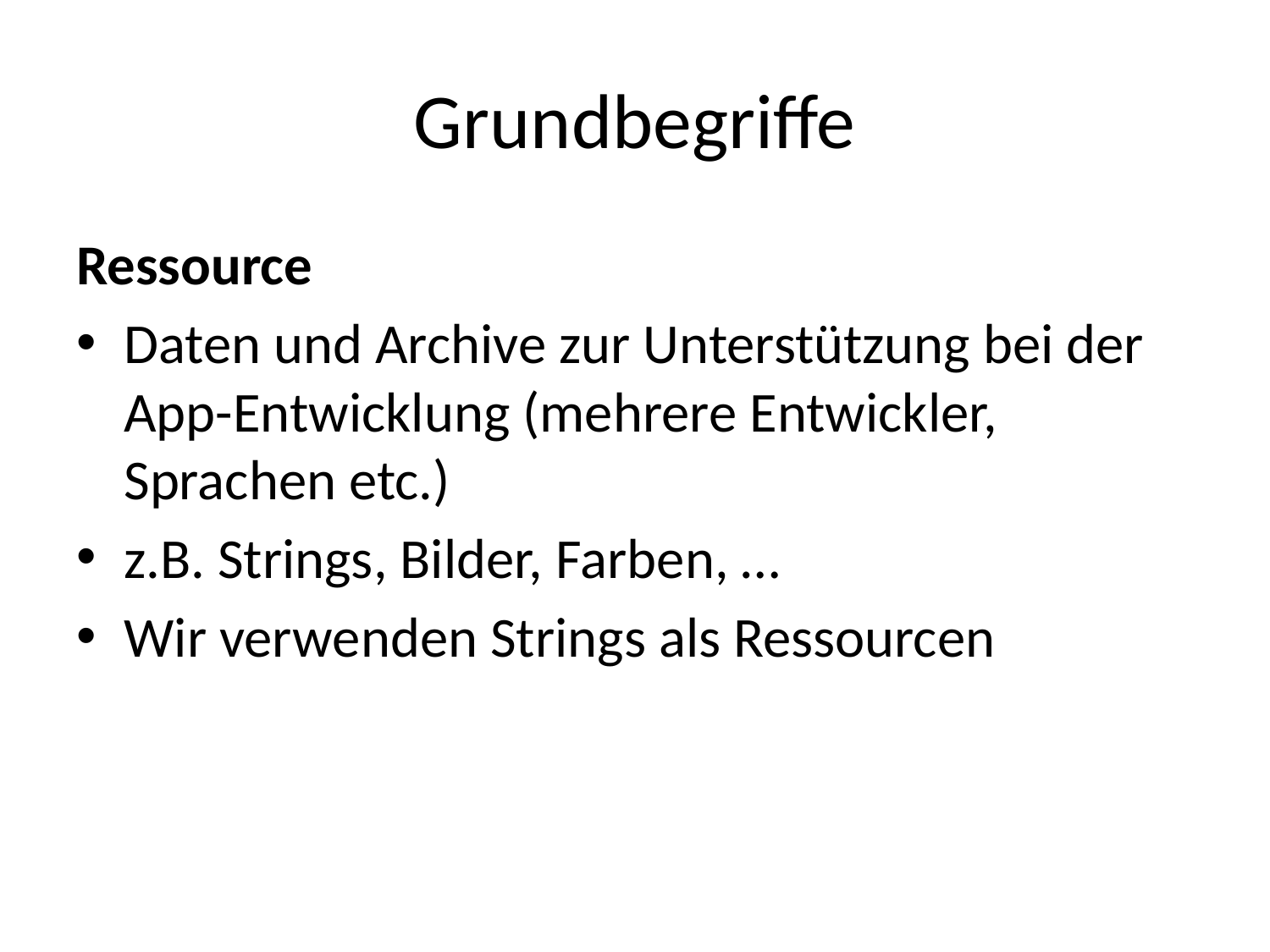

# Grundbegriffe
Ressource
Daten und Archive zur Unterstützung bei der App-Entwicklung (mehrere Entwickler, Sprachen etc.)
z.B. Strings, Bilder, Farben, …
Wir verwenden Strings als Ressourcen